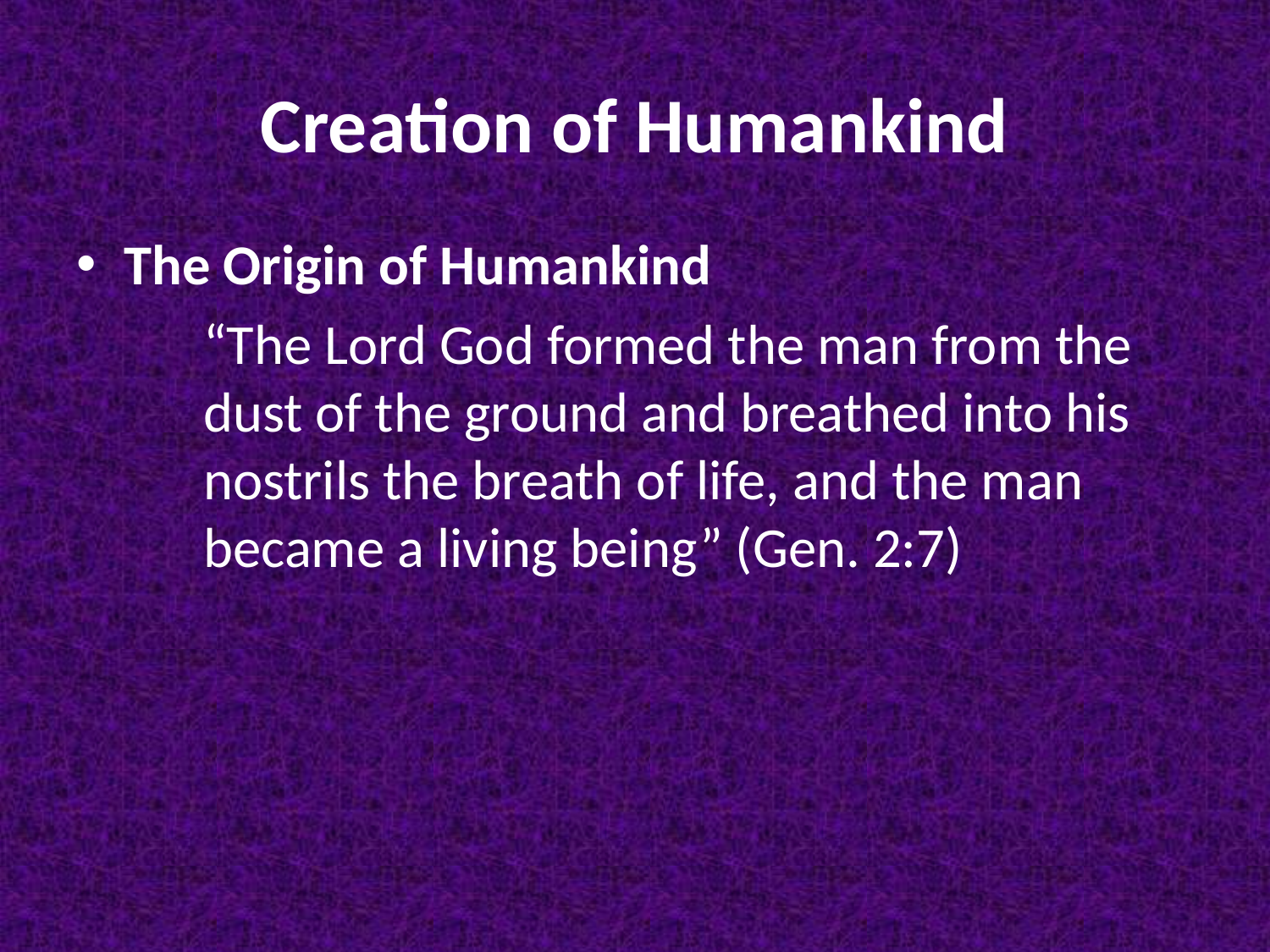

# Creation of Humankind
The Origin of Humankind
“The Lord God formed the man from the dust of the ground and breathed into his nostrils the breath of life, and the man became a living being” (Gen. 2:7)